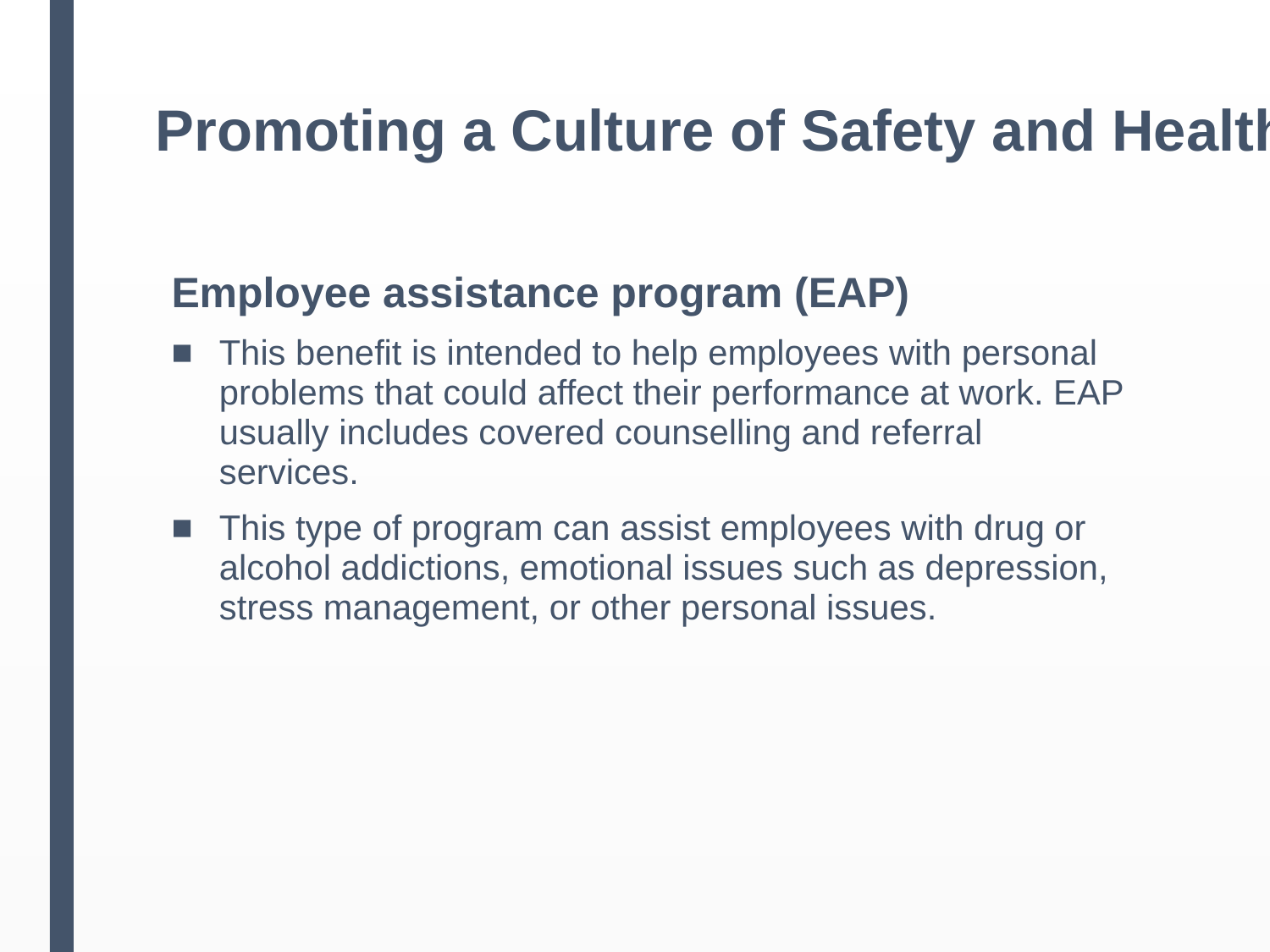

# Promoting a Culture of Safety and Health
Employee assistance program (EAP)
This benefit is intended to help employees with personal problems that could affect their performance at work. EAP usually includes covered counselling and referral services.
This type of program can assist employees with drug or alcohol addictions, emotional issues such as depression, stress management, or other personal issues.